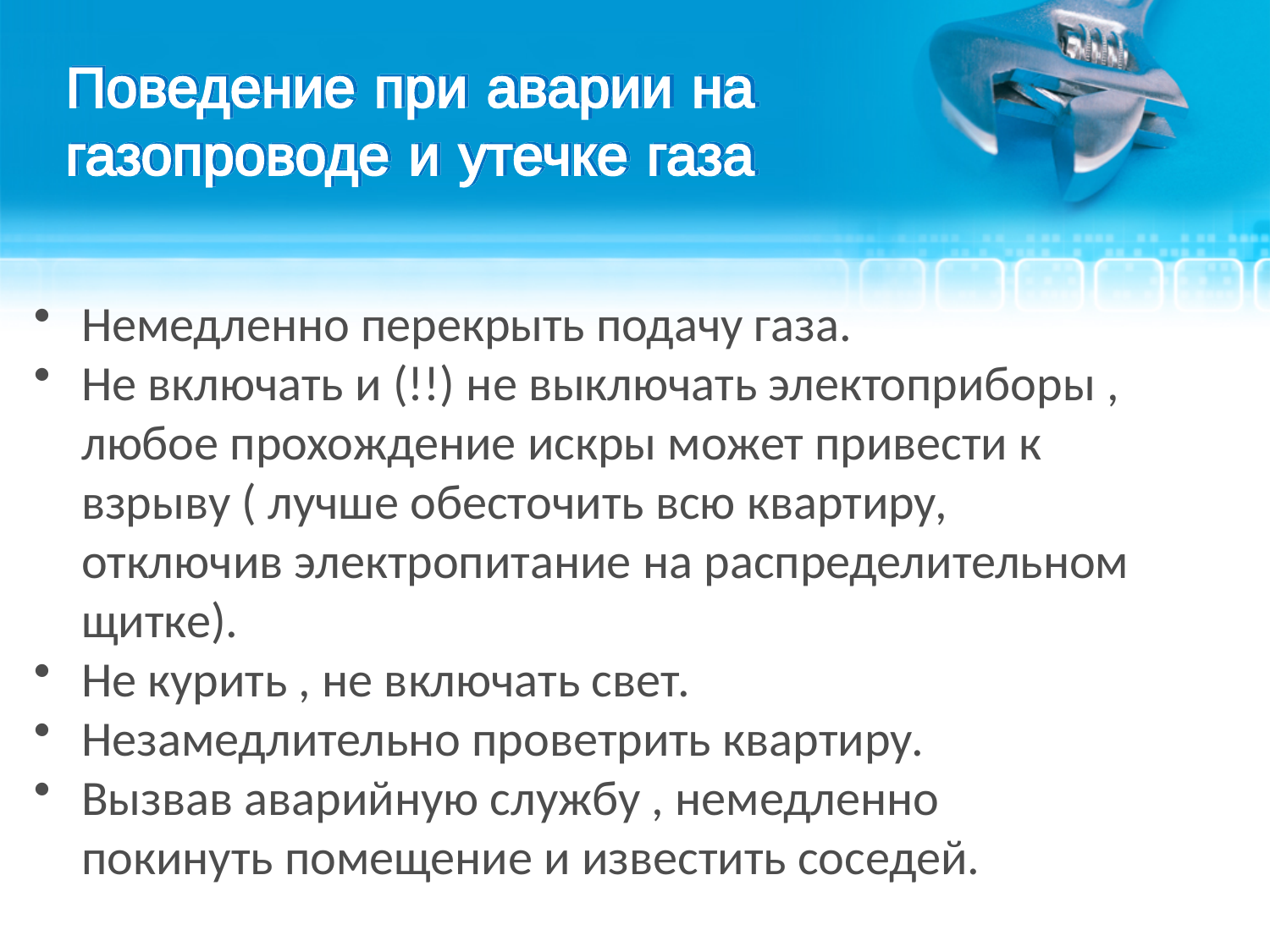

# Поведение при аварии на газопроводе и утечке газа
Немедленно перекрыть подачу газа.
Не включать и (!!) не выключать электоприборы , любое прохождение искры может привести к взрыву ( лучше обесточить всю квартиру, отключив электропитание на распределительном щитке).
Не курить , не включать свет.
Незамедлительно проветрить квартиру.
Вызвав аварийную службу , немедленно покинуть помещение и известить соседей.